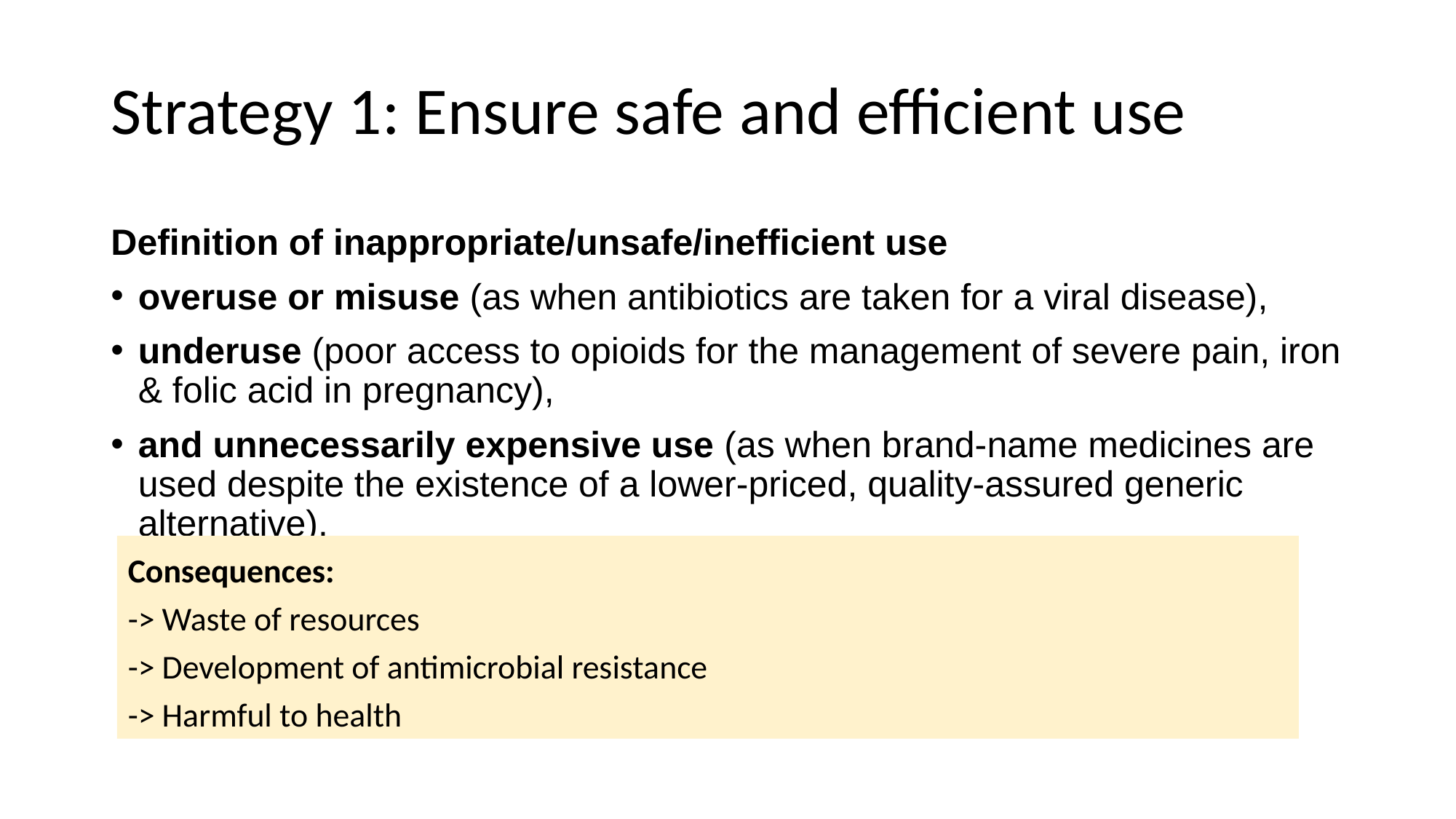

# Strategy 1: Ensure safe and efficient use
Definition of inappropriate/unsafe/inefficient use
overuse or misuse (as when antibiotics are taken for a viral disease),
underuse (poor access to opioids for the management of severe pain, iron & folic acid in pregnancy),
and unnecessarily expensive use (as when brand-name medicines are used despite the existence of a lower-priced, quality-assured generic alternative).
Consequences:
-> Waste of resources
-> Development of antimicrobial resistance
-> Harmful to health